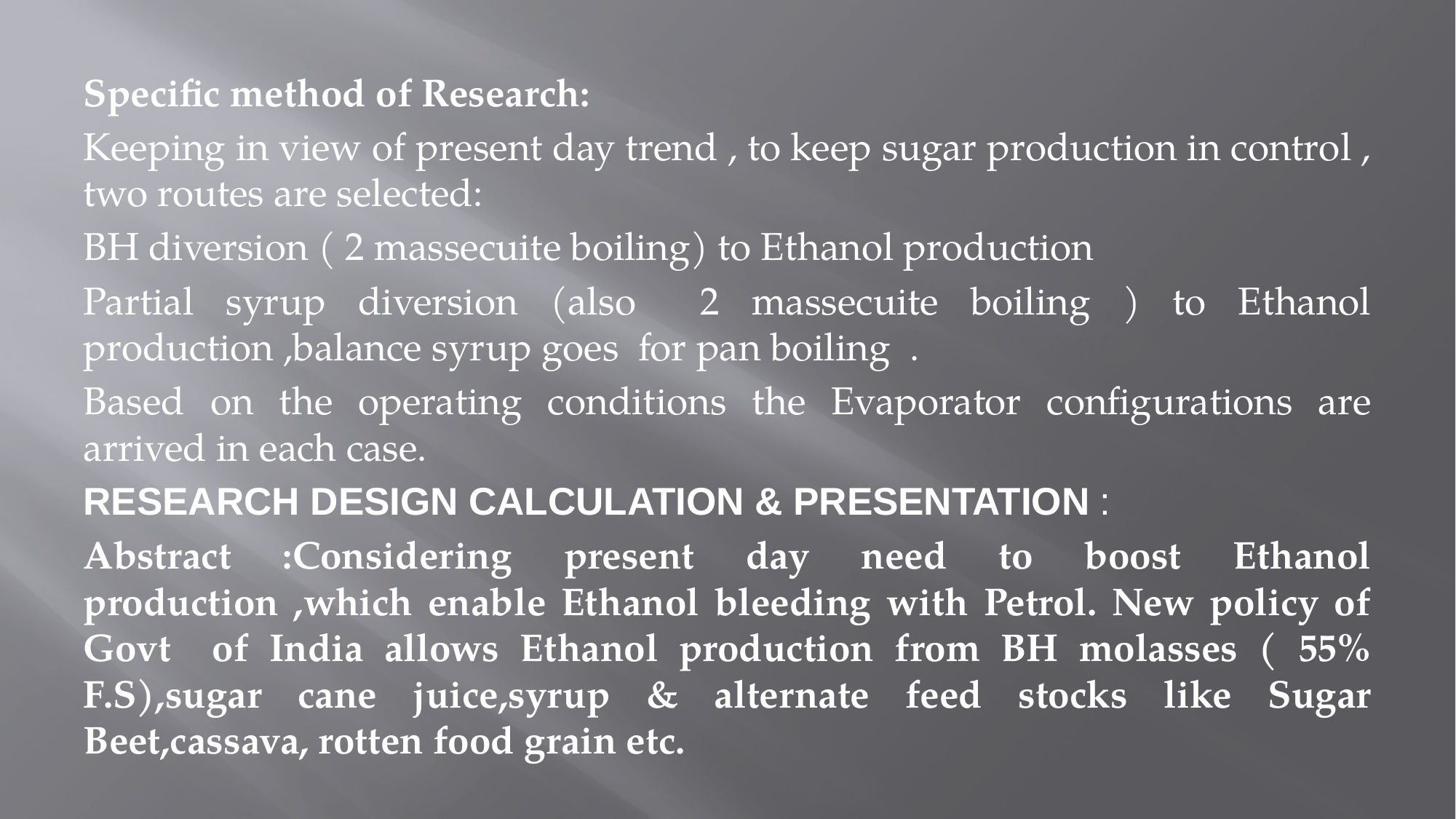

Specific method of Research:
Keeping in view of present day trend , to keep sugar production in control , two routes are selected:
BH diversion ( 2 massecuite boiling) to Ethanol production
Partial syrup diversion (also  2 massecuite boiling ) to Ethanol production ,balance syrup goes  for pan boiling  .
Based on the operating conditions the Evaporator configurations are arrived in each case.
RESEARCH DESIGN CALCULATION & PRESENTATION :
Abstract :Considering present day need to boost Ethanol production ,which enable Ethanol bleeding with Petrol. New policy of Govt  of India allows Ethanol production from BH molasses ( 55% F.S),sugar cane juice,syrup & alternate feed stocks like Sugar Beet,cassava, rotten food grain etc.